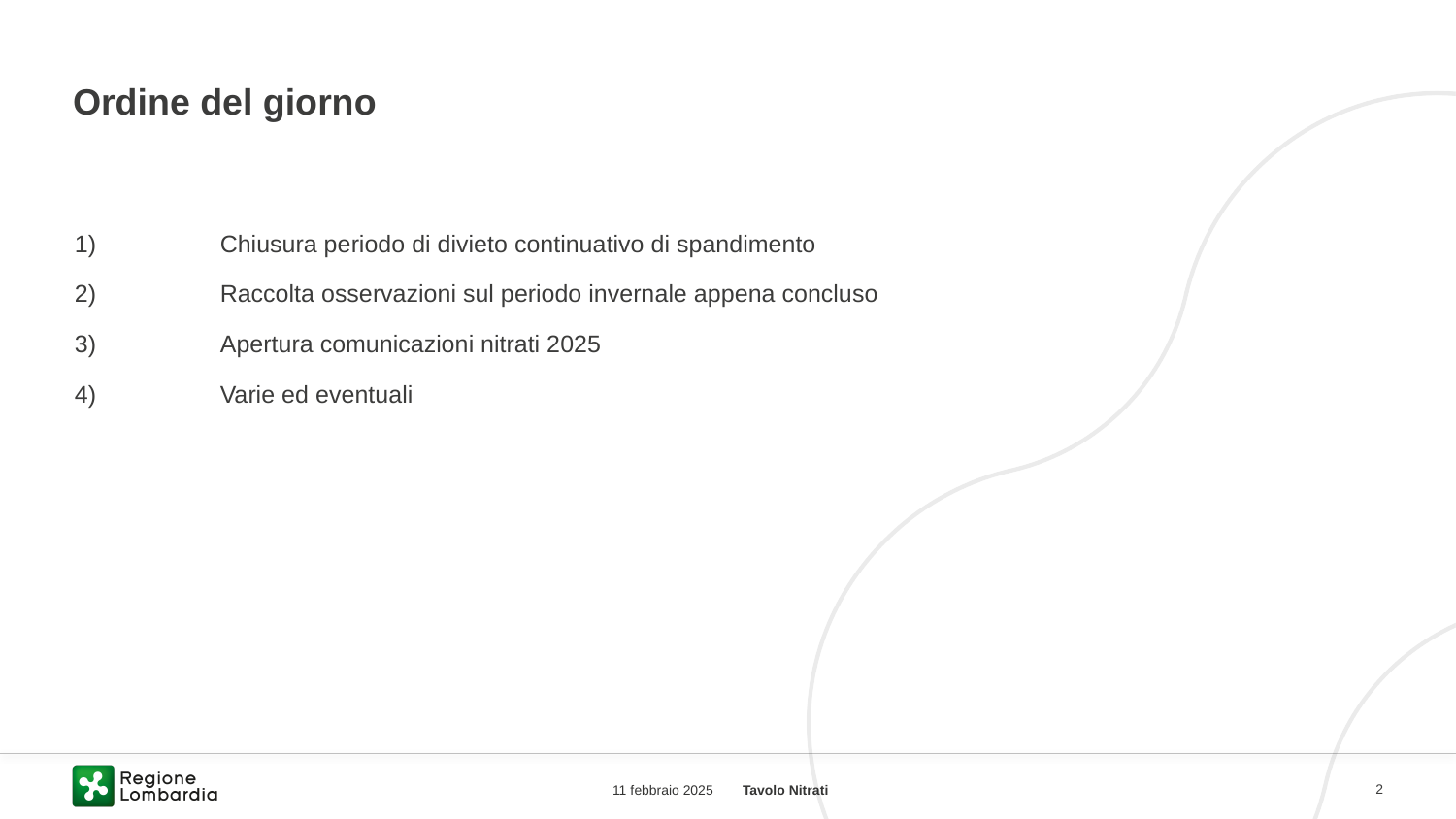

# Ordine del giorno
1)	Chiusura periodo di divieto continuativo di spandimento
2)	Raccolta osservazioni sul periodo invernale appena concluso
3)	Apertura comunicazioni nitrati 2025
4)	Varie ed eventuali

11 febbraio 2025
Tavolo Nitrati
2